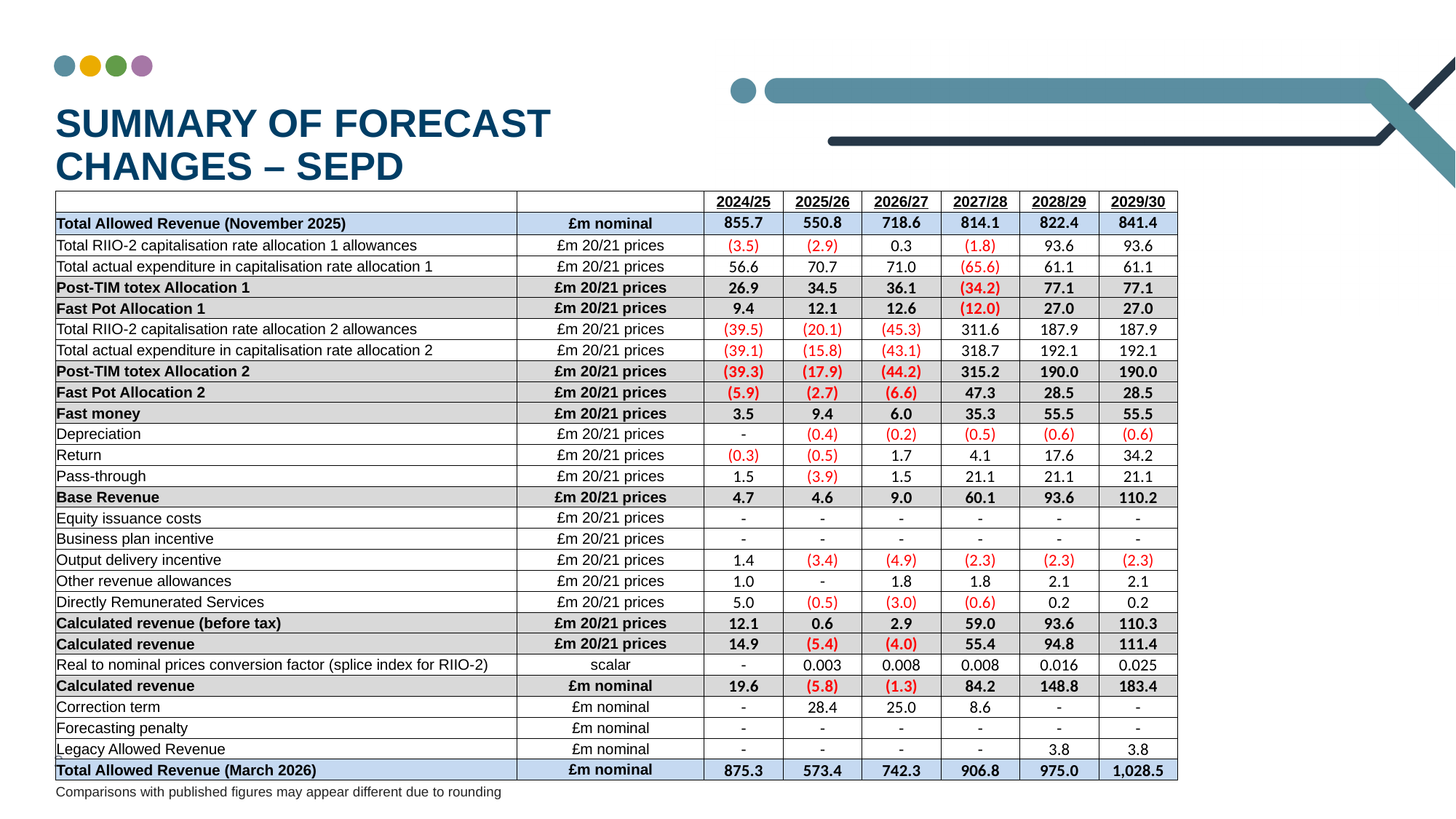

# Summary of Forecast Changes – SEPD
|  |  | 2024/25 | 2025/26 | 2026/27 | 2027/28 | 2028/29 | 2029/30 |
| --- | --- | --- | --- | --- | --- | --- | --- |
| Total Allowed Revenue (November 2025) | £m nominal | 855.7 | 550.8 | 718.6 | 814.1 | 822.4 | 841.4 |
| Total RIIO-2 capitalisation rate allocation 1 allowances | £m 20/21 prices | (3.5) | (2.9) | 0.3 | (1.8) | 93.6 | 93.6 |
| Total actual expenditure in capitalisation rate allocation 1 | £m 20/21 prices | 56.6 | 70.7 | 71.0 | (65.6) | 61.1 | 61.1 |
| Post-TIM totex Allocation 1 | £m 20/21 prices | 26.9 | 34.5 | 36.1 | (34.2) | 77.1 | 77.1 |
| Fast Pot Allocation 1 | £m 20/21 prices | 9.4 | 12.1 | 12.6 | (12.0) | 27.0 | 27.0 |
| Total RIIO-2 capitalisation rate allocation 2 allowances | £m 20/21 prices | (39.5) | (20.1) | (45.3) | 311.6 | 187.9 | 187.9 |
| Total actual expenditure in capitalisation rate allocation 2 | £m 20/21 prices | (39.1) | (15.8) | (43.1) | 318.7 | 192.1 | 192.1 |
| Post-TIM totex Allocation 2 | £m 20/21 prices | (39.3) | (17.9) | (44.2) | 315.2 | 190.0 | 190.0 |
| Fast Pot Allocation 2 | £m 20/21 prices | (5.9) | (2.7) | (6.6) | 47.3 | 28.5 | 28.5 |
| Fast money | £m 20/21 prices | 3.5 | 9.4 | 6.0 | 35.3 | 55.5 | 55.5 |
| Depreciation | £m 20/21 prices | - | (0.4) | (0.2) | (0.5) | (0.6) | (0.6) |
| Return | £m 20/21 prices | (0.3) | (0.5) | 1.7 | 4.1 | 17.6 | 34.2 |
| Pass-through | £m 20/21 prices | 1.5 | (3.9) | 1.5 | 21.1 | 21.1 | 21.1 |
| Base Revenue | £m 20/21 prices | 4.7 | 4.6 | 9.0 | 60.1 | 93.6 | 110.2 |
| Equity issuance costs | £m 20/21 prices | - | - | - | - | - | - |
| Business plan incentive | £m 20/21 prices | - | - | - | - | - | - |
| Output delivery incentive | £m 20/21 prices | 1.4 | (3.4) | (4.9) | (2.3) | (2.3) | (2.3) |
| Other revenue allowances | £m 20/21 prices | 1.0 | - | 1.8 | 1.8 | 2.1 | 2.1 |
| Directly Remunerated Services | £m 20/21 prices | 5.0 | (0.5) | (3.0) | (0.6) | 0.2 | 0.2 |
| Calculated revenue (before tax) | £m 20/21 prices | 12.1 | 0.6 | 2.9 | 59.0 | 93.6 | 110.3 |
| Calculated revenue | £m 20/21 prices | 14.9 | (5.4) | (4.0) | 55.4 | 94.8 | 111.4 |
| Real to nominal prices conversion factor (splice index for RIIO-2) | scalar | - | 0.003 | 0.008 | 0.008 | 0.016 | 0.025 |
| Calculated revenue | £m nominal | 19.6 | (5.8) | (1.3) | 84.2 | 148.8 | 183.4 |
| Correction term | £m nominal | - | 28.4 | 25.0 | 8.6 | - | - |
| Forecasting penalty | £m nominal | - | - | - | - | - | - |
| Legacy Allowed Revenue | £m nominal | - | - | - | - | 3.8 | 3.8 |
| Total Allowed Revenue (March 2026) | £m nominal | 875.3 | 573.4 | 742.3 | 906.8 | 975.0 | 1,028.5 |
Comparisons with published figures may appear different due to rounding